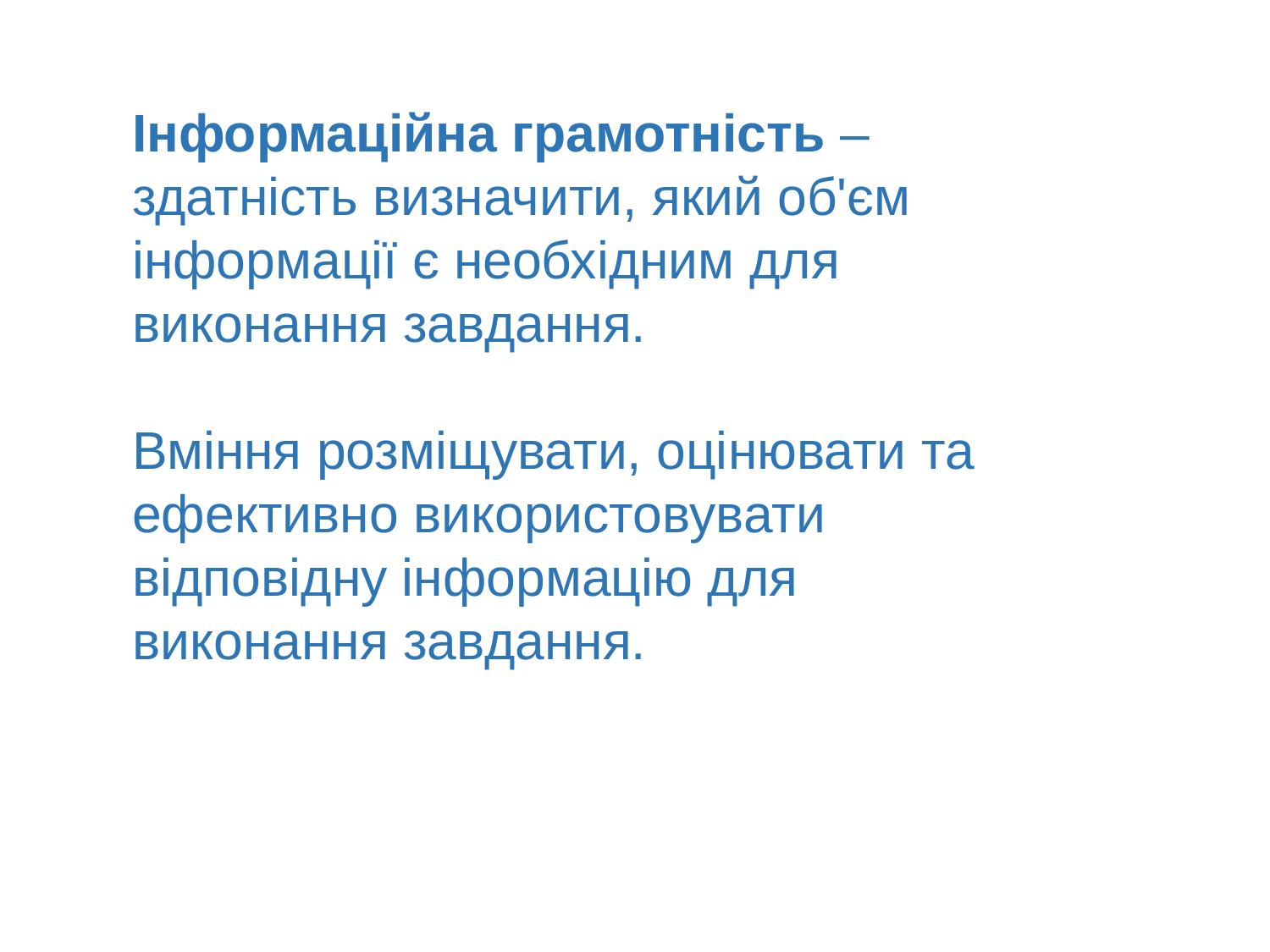

Інформаційна грамотність – здатність визначити, який об'єм інформації є необхідним для виконання завдання.

Вміння розміщувати, оцінювати та ефективно використовувати відповідну інформацію для виконання завдання.